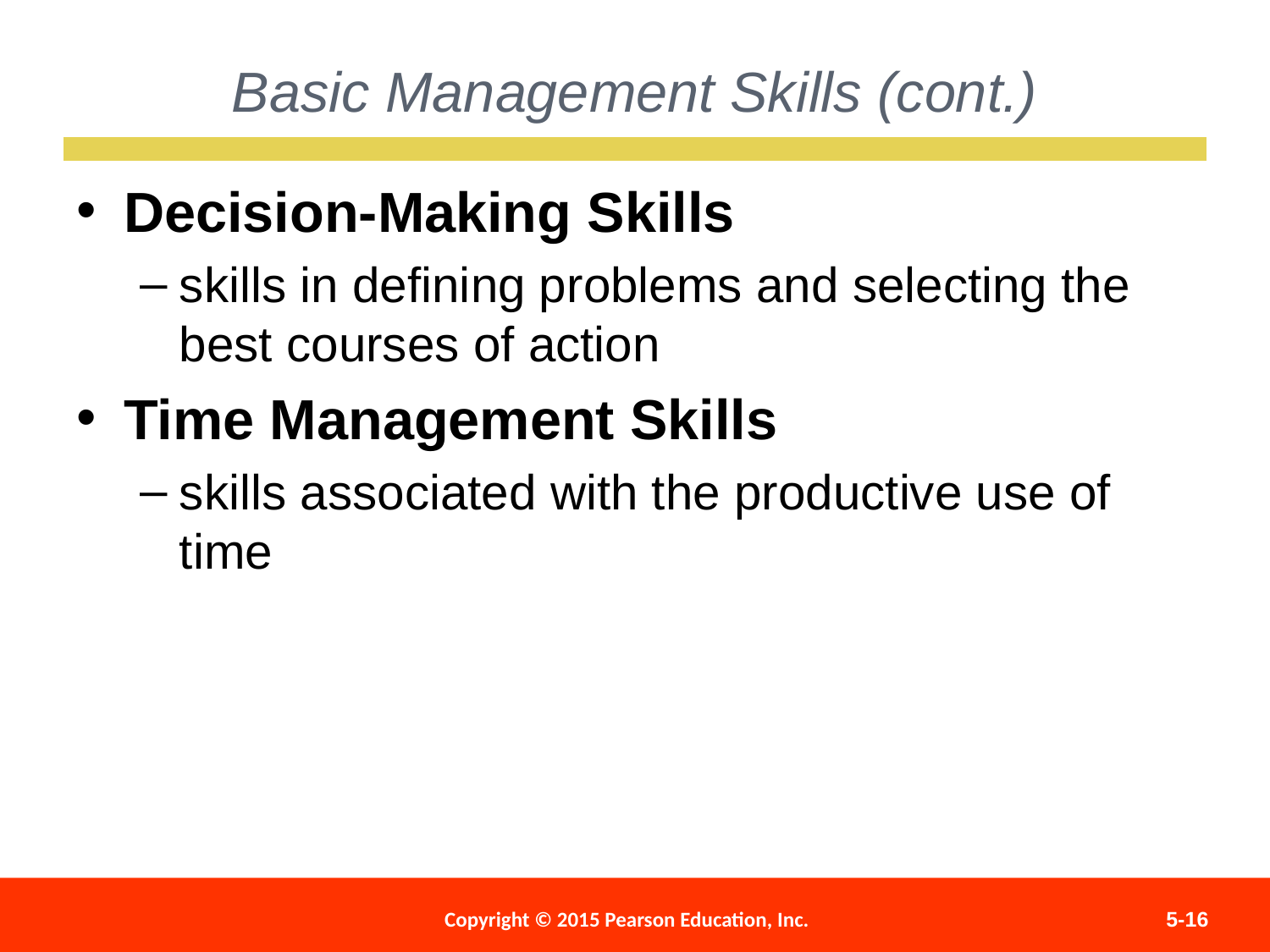

Basic Management Skills (cont.)
Decision-Making Skills
skills in defining problems and selecting the best courses of action
Time Management Skills
skills associated with the productive use of time